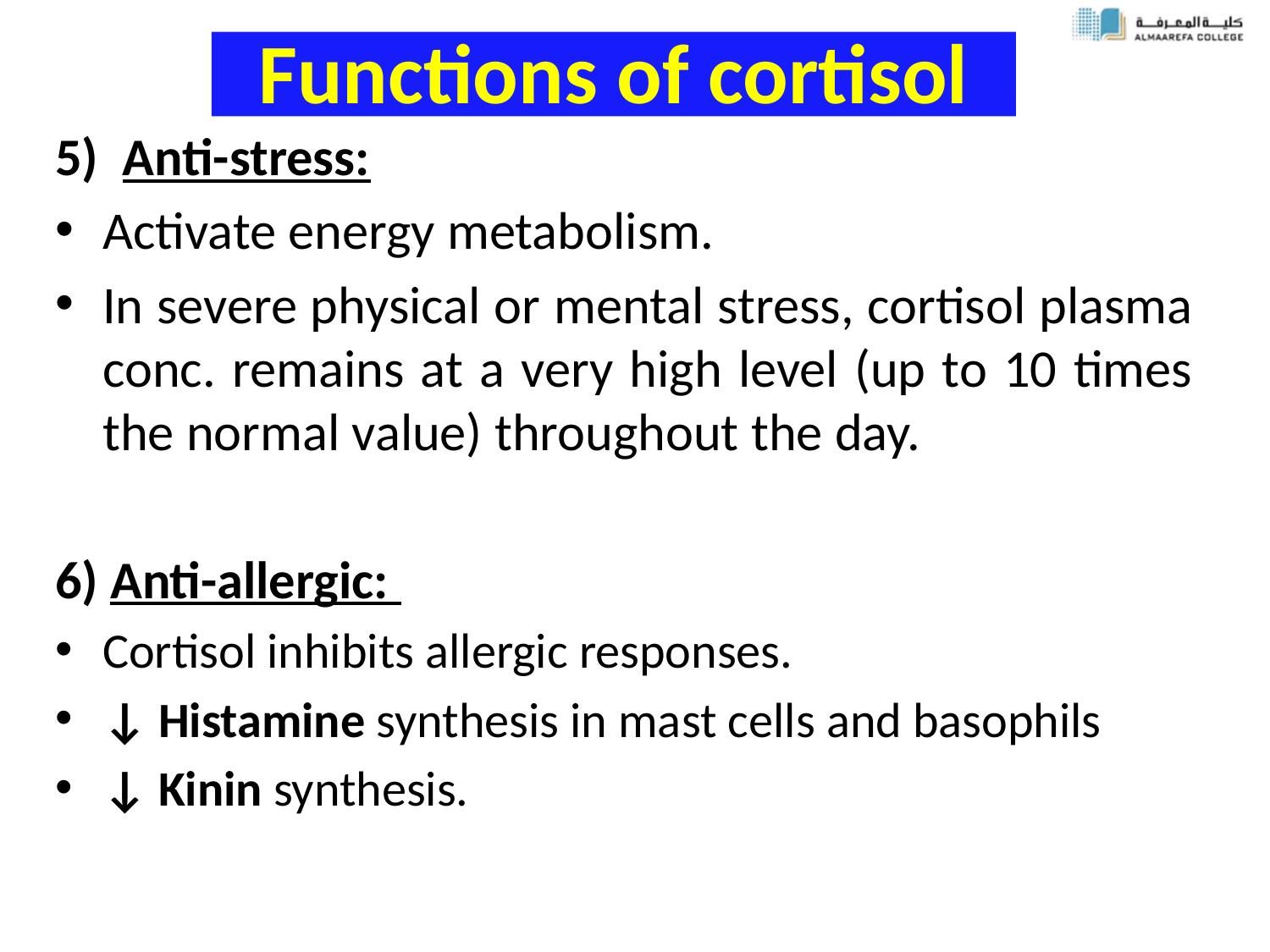

# Functions of cortisol
5)  Anti-stress:
Activate energy metabolism.
In severe physical or mental stress, cortisol plasma conc. remains at a very high level (up to 10 times the normal value) throughout the day.

6) Anti-allergic:
Cortisol inhibits allergic responses.
↓ Histamine synthesis in mast cells and basophils
↓ Kinin synthesis.